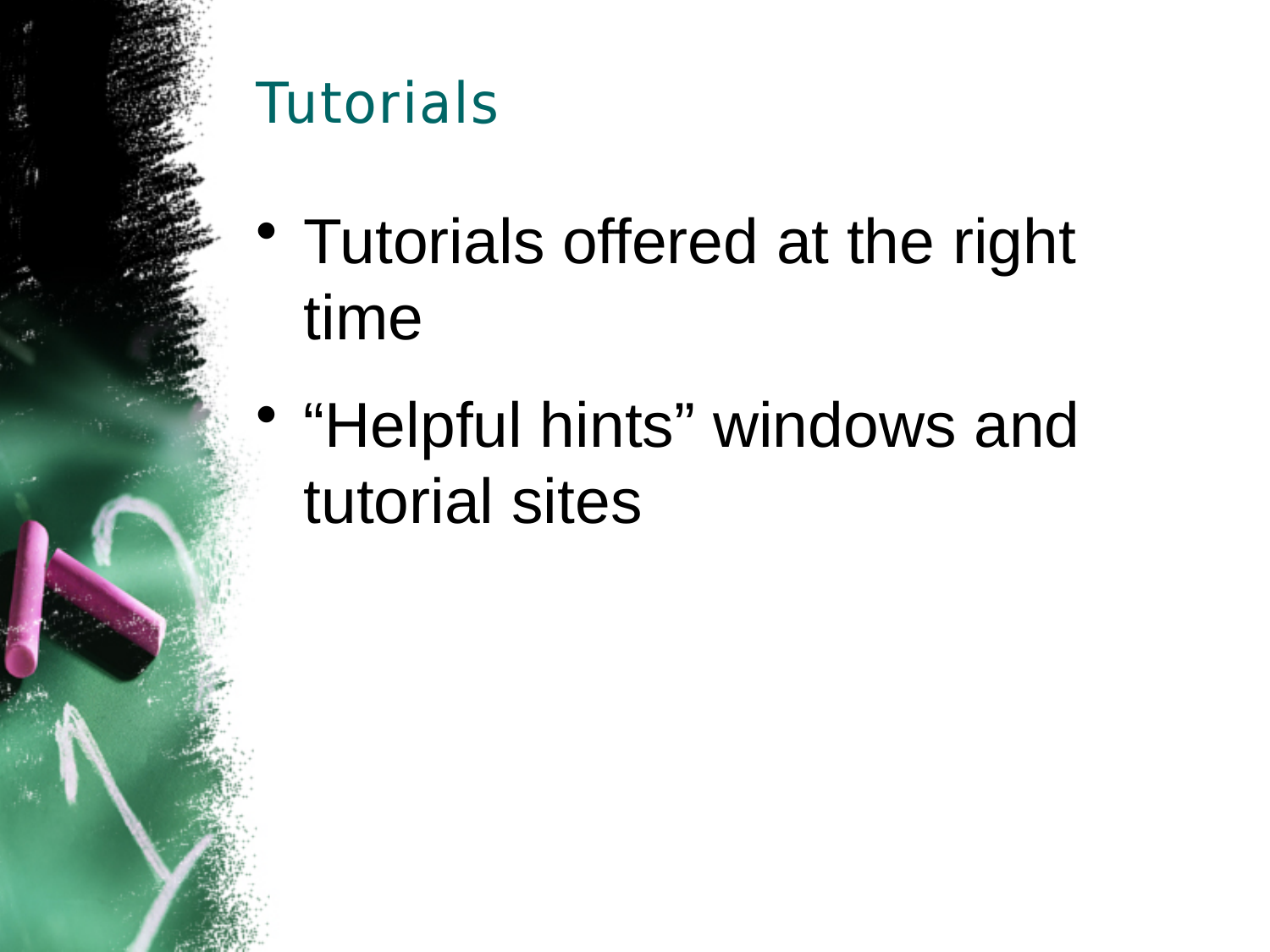

# Tutorials
Tutorials offered at the right time
“Helpful hints” windows and tutorial sites